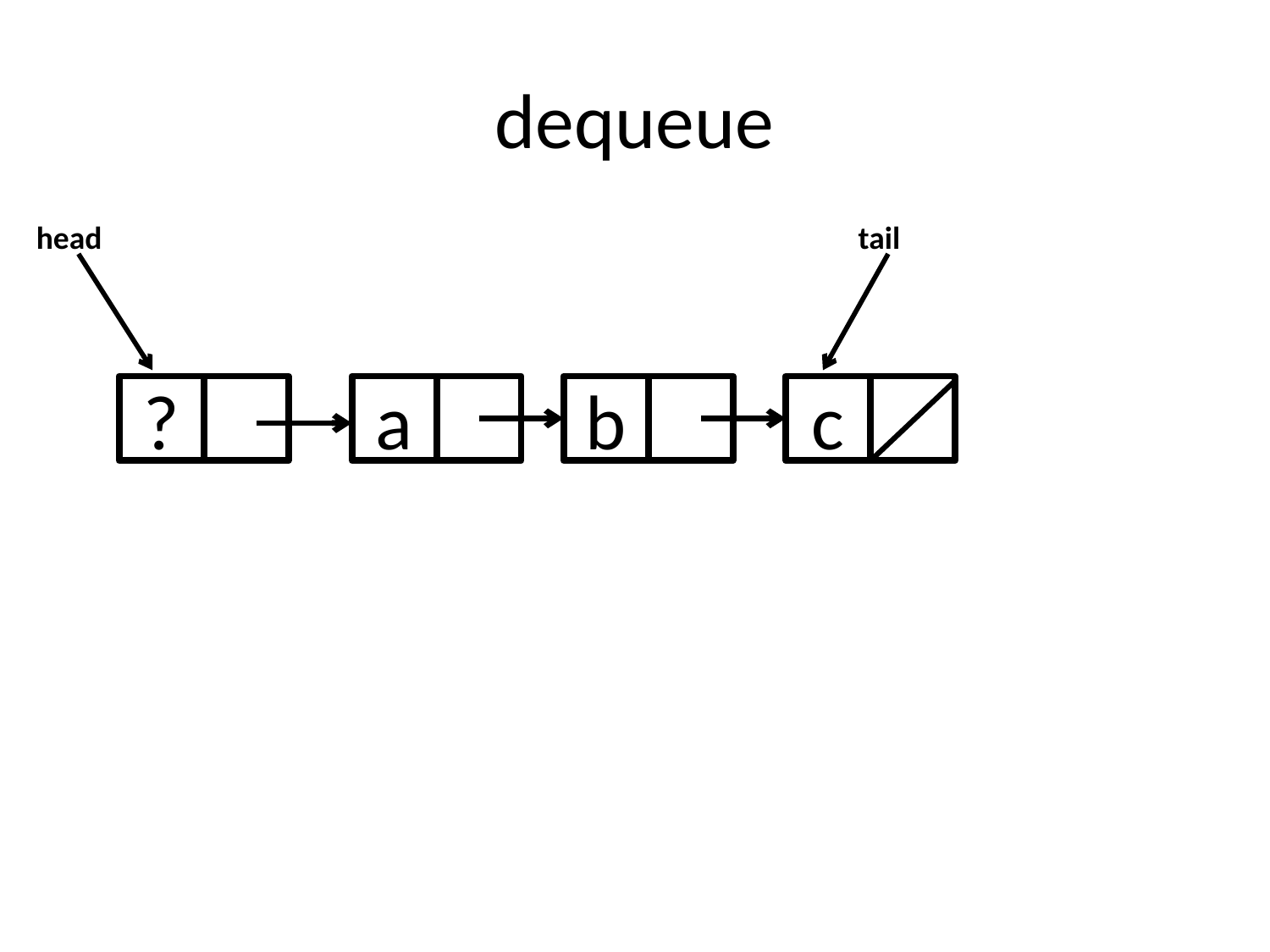

# dequeue
head
tail
?

a

b

c